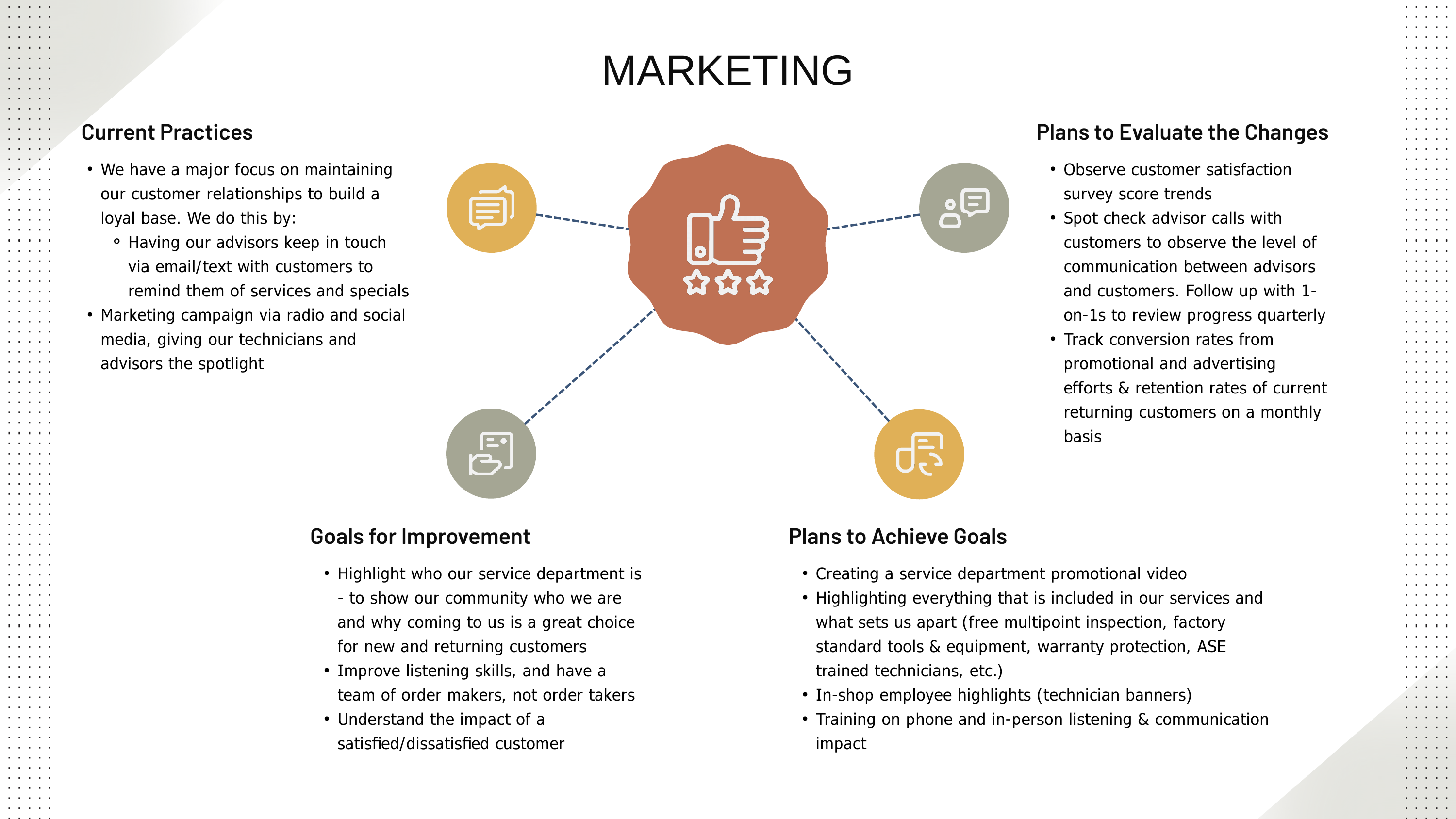

MARKETING

Current Practices
Plans to Evaluate the Changes

We have a major focus on maintaining our customer relationships to build a loyal base. We do this by:
Having our advisors keep in touch via email/text with customers to remind them of services and specials
Marketing campaign via radio and social media, giving our technicians and advisors the spotlight
Observe customer satisfaction survey score trends
Spot check advisor calls with customers to observe the level of communication between advisors and customers. Follow up with 1-on-1s to review progress quarterly
Track conversion rates from promotional and advertising efforts & retention rates of current returning customers on a monthly basis

Goals for Improvement
Plans to Achieve Goals
Highlight who our service department is - to show our community who we are and why coming to us is a great choice for new and returning customers
Improve listening skills, and have a team of order makers, not order takers
Understand the impact of a satisfied/dissatisfied customer
Creating a service department promotional video
Highlighting everything that is included in our services and what sets us apart (free multipoint inspection, factory standard tools & equipment, warranty protection, ASE trained technicians, etc.)
In-shop employee highlights (technician banners)
Training on phone and in-person listening & communication impact